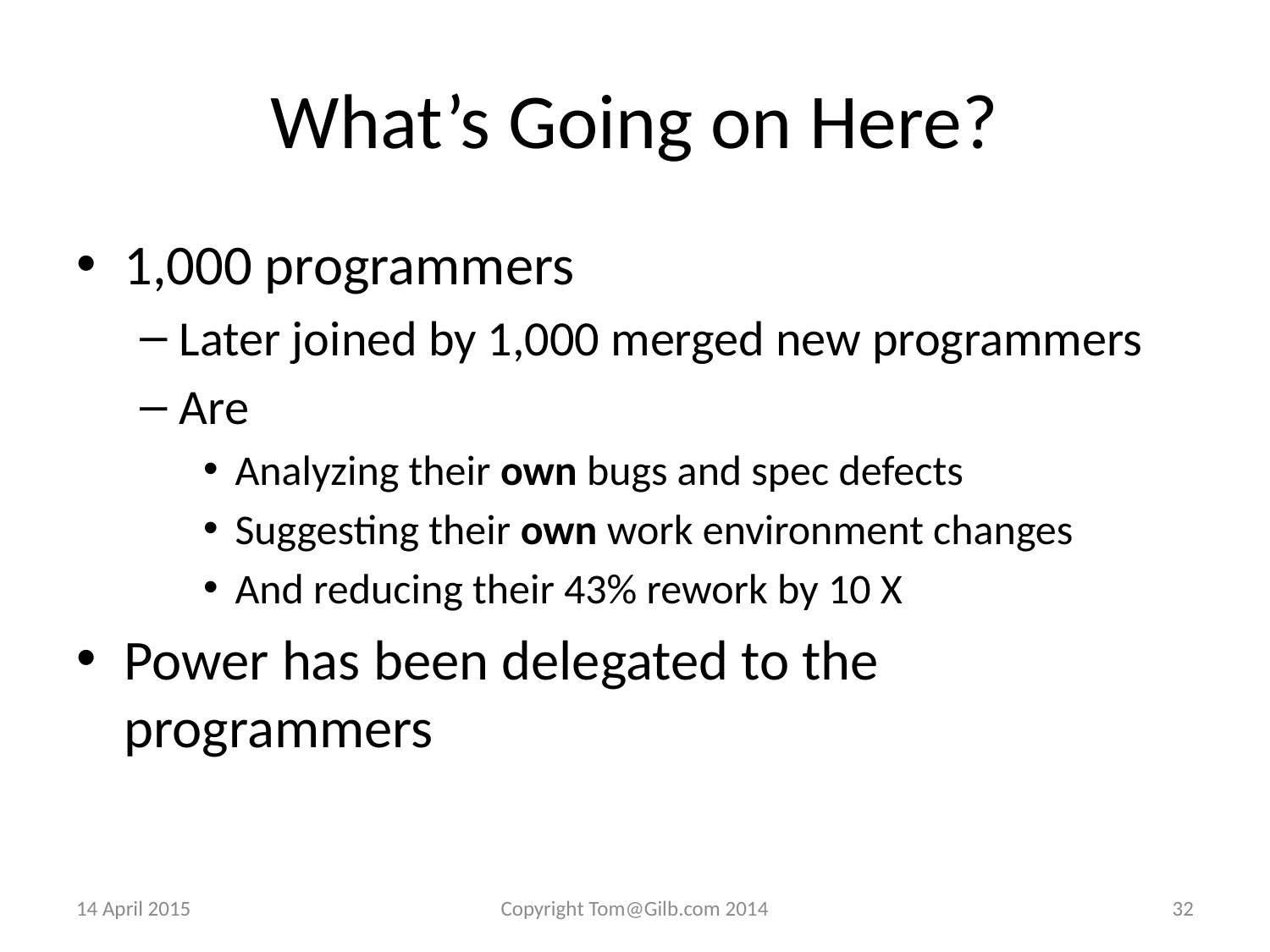

# What’s Going on Here?
1,000 programmers
Later joined by 1,000 merged new programmers
Are
Analyzing their own bugs and spec defects
Suggesting their own work environment changes
And reducing their 43% rework by 10 X
Power has been delegated to the programmers

14 April 2015
Copyright Tom@Gilb.com 2014
32